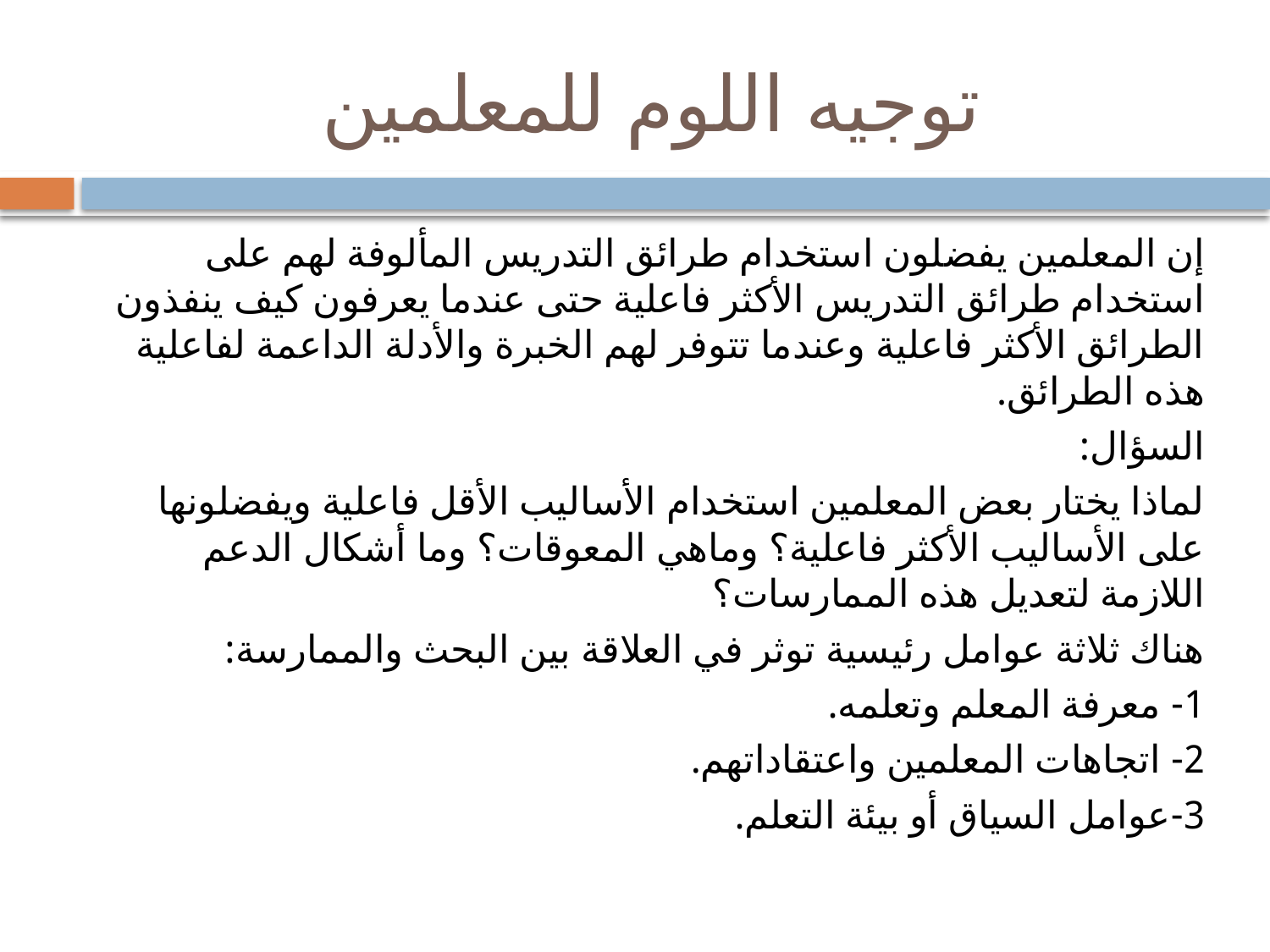

# توجيه اللوم للمعلمين
إن المعلمين يفضلون استخدام طرائق التدريس المألوفة لهم على استخدام طرائق التدريس الأكثر فاعلية حتى عندما يعرفون كيف ينفذون الطرائق الأكثر فاعلية وعندما تتوفر لهم الخبرة والأدلة الداعمة لفاعلية هذه الطرائق.
السؤال:
لماذا يختار بعض المعلمين استخدام الأساليب الأقل فاعلية ويفضلونها على الأساليب الأكثر فاعلية؟ وماهي المعوقات؟ وما أشكال الدعم اللازمة لتعديل هذه الممارسات؟
هناك ثلاثة عوامل رئيسية توثر في العلاقة بين البحث والممارسة:
1- معرفة المعلم وتعلمه.
2- اتجاهات المعلمين واعتقاداتهم.
3-عوامل السياق أو بيئة التعلم.